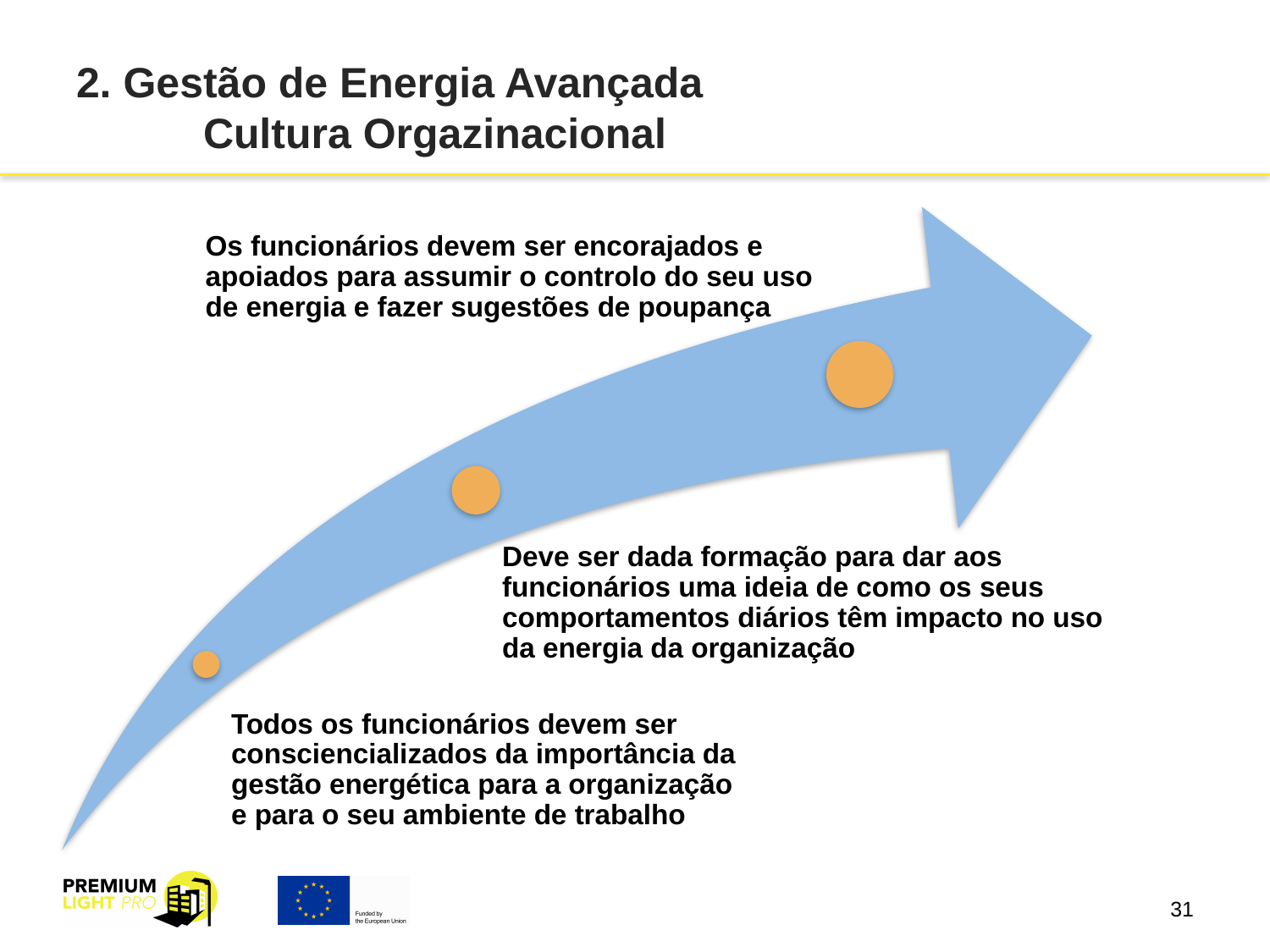

# 2. Gestão de Energia Avançada Cultura Orgazinacional
Todos os funcionários devem ser consciencializados da importância da gestão energética para a organização e para o seu ambiente de trabalho
Deve ser dada formação para dar aos funcionários uma ideia de como os seus comportamentos diários têm impacto no uso da energia da organização
Os funcionários devem ser encorajados e apoiados para assumir o controlo do seu uso de energia e fazer sugestões de poupança